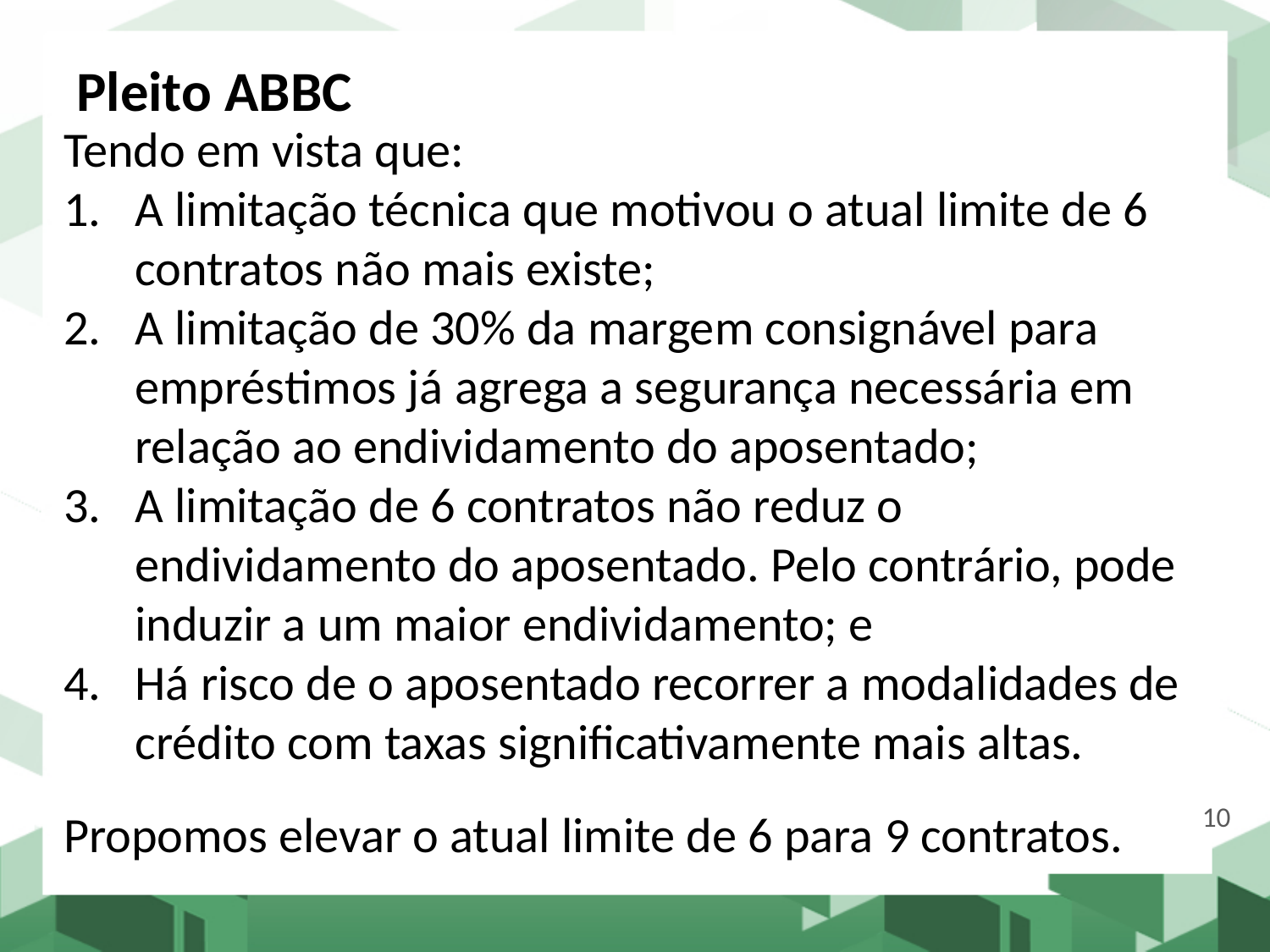

Pleito ABBC
Tendo em vista que:
A limitação técnica que motivou o atual limite de 6 contratos não mais existe;
A limitação de 30% da margem consignável para empréstimos já agrega a segurança necessária em relação ao endividamento do aposentado;
A limitação de 6 contratos não reduz o endividamento do aposentado. Pelo contrário, pode induzir a um maior endividamento; e
Há risco de o aposentado recorrer a modalidades de crédito com taxas significativamente mais altas.

Propomos elevar o atual limite de 6 para 9 contratos.

10